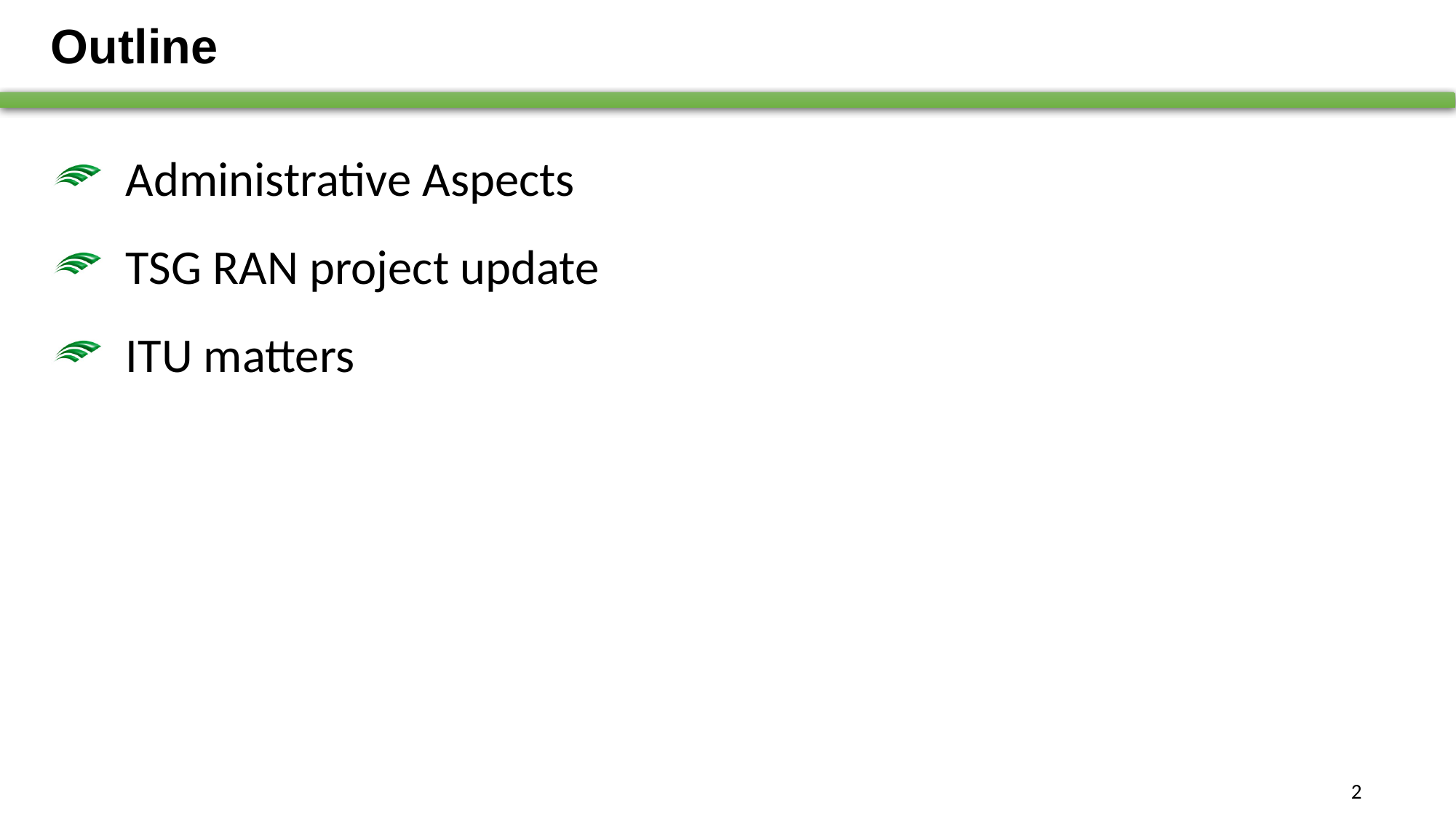

# Outline
Administrative Aspects
TSG RAN project update
ITU matters